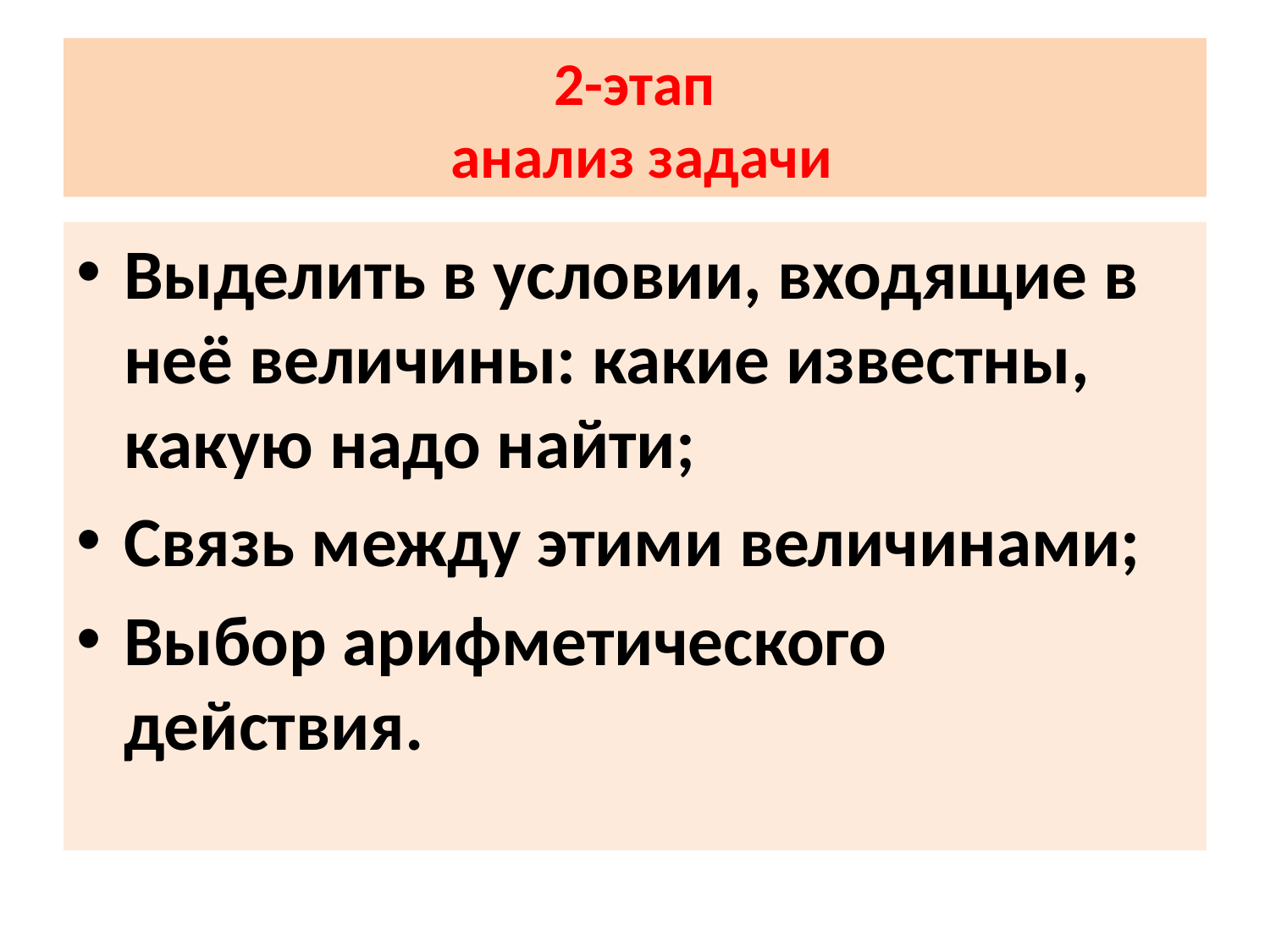

# 2-этап анализ задачи
Выделить в условии, входящие в неё величины: какие известны, какую надо найти;
Связь между этими величинами;
Выбор арифметического действия.